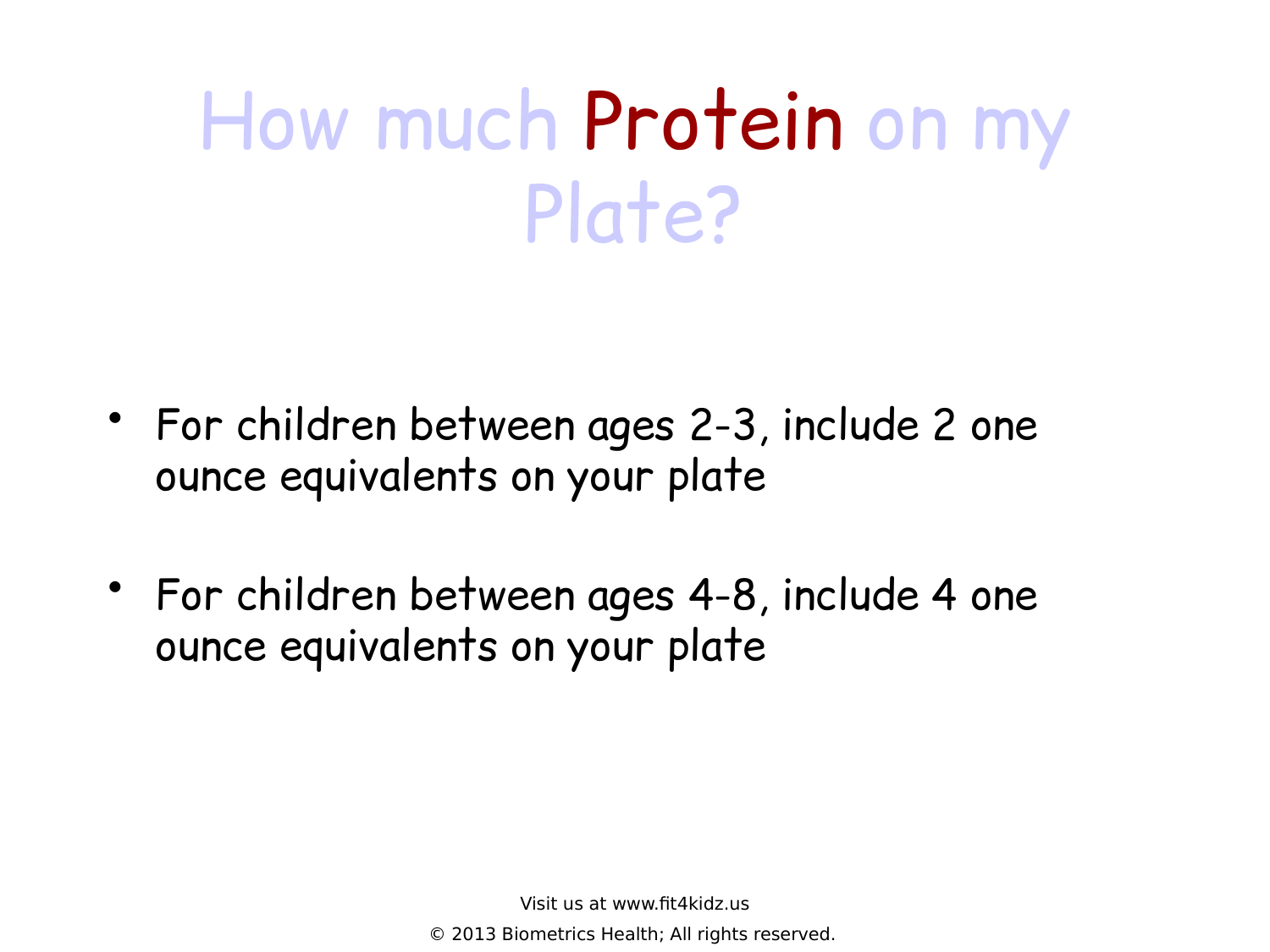

# How much Protein on my Plate?
For children between ages 2-3, include 2 one ounce equivalents on your plate

For children between ages 4-8, include 4 one ounce equivalents on your plate
Visit us at www.fit4kidz.us
© 2013 Biometrics Health; All rights reserved.